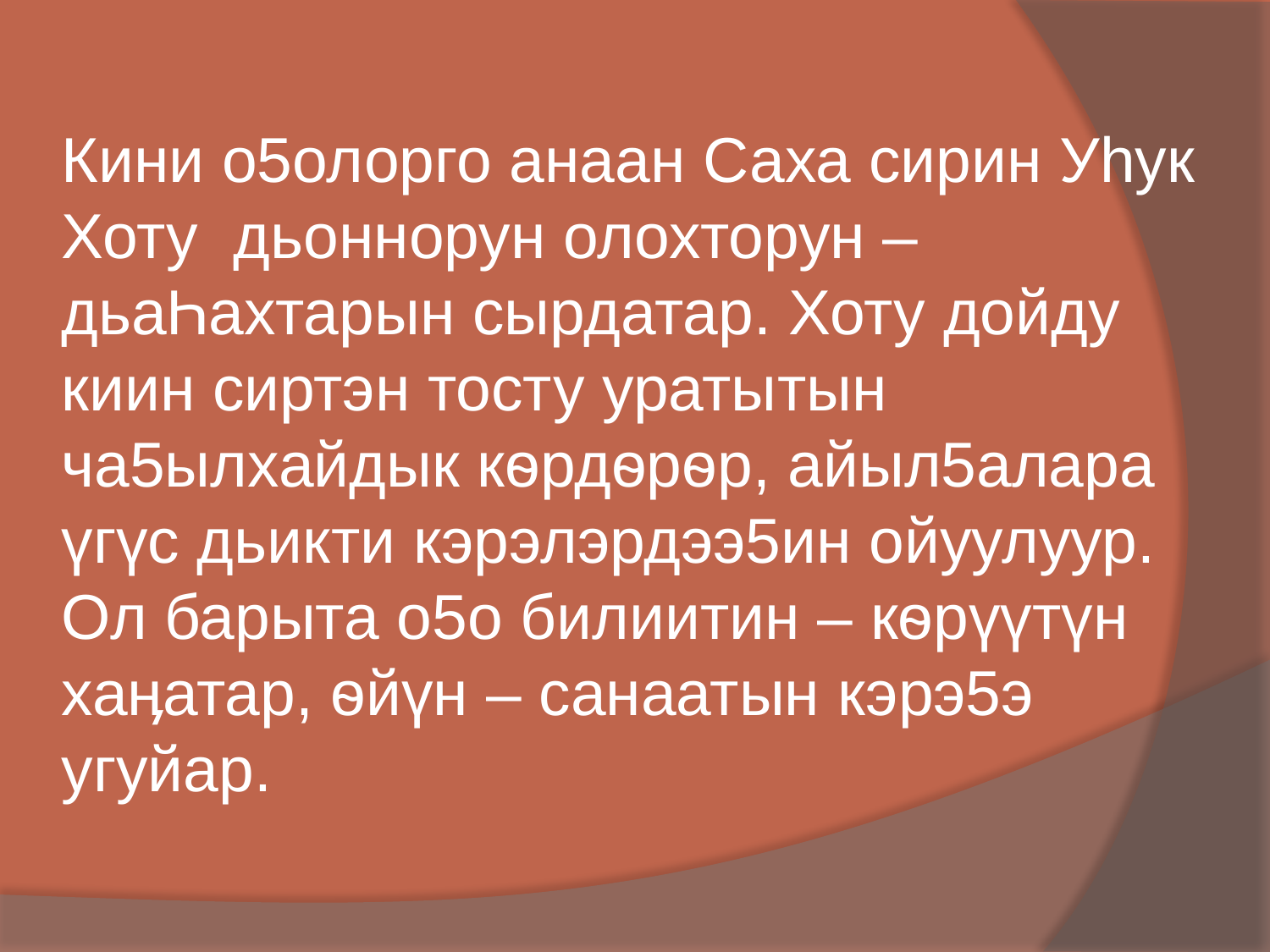

# Кини о5олорго анаан Саха сирин Уһук Хоту  дьоннорун олохторун – дьаҺахтарын сырдатар. Хоту дойду  киин сиртэн тосту уратытын ча5ылхайдык кѳрдѳрѳр, айыл5алара үгүс дьикти кэрэлэрдээ5ин ойуулуур. Ол барыта о5о билиитин – кѳрүүтүн  хаӊатар, ѳйүн – санаатын кэрэ5э угуйар.